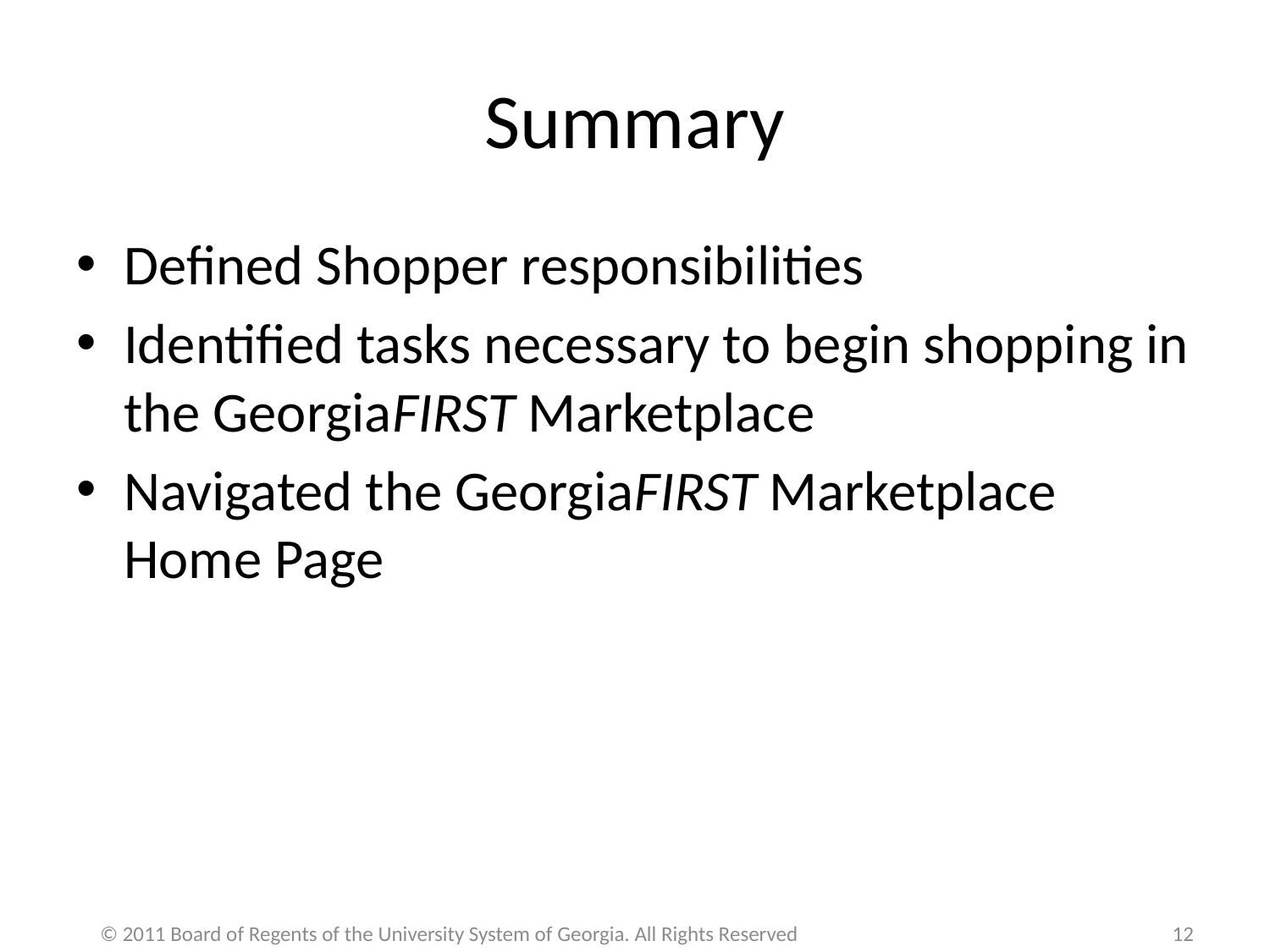

# Summary
Defined Shopper responsibilities
Identified tasks necessary to begin shopping in the GeorgiaFIRST Marketplace
Navigated the GeorgiaFIRST Marketplace Home Page
© 2011 Board of Regents of the University System of Georgia. All Rights Reserved
12